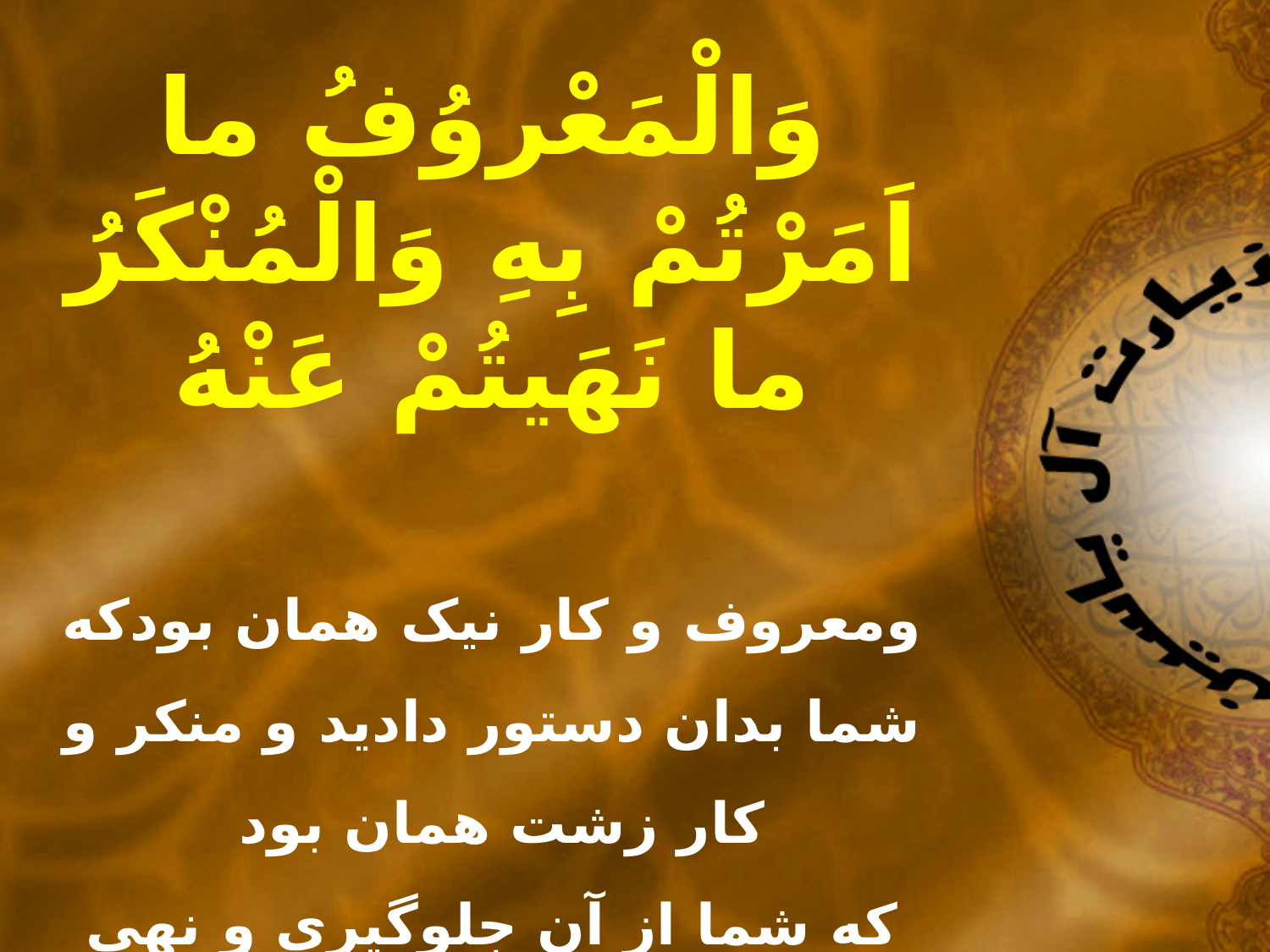

وَالْمَعْروُفُ ما اَمَرْتُمْ بِهِ وَالْمُنْکَرُ ما نَهَيتُمْ عَنْهُ
ومعروف و کار نيک همان بودکه شما بدان دستور داديد و منکر و کار زشت همان بود
که شما از آن جلوگيرى و نهى کرديد